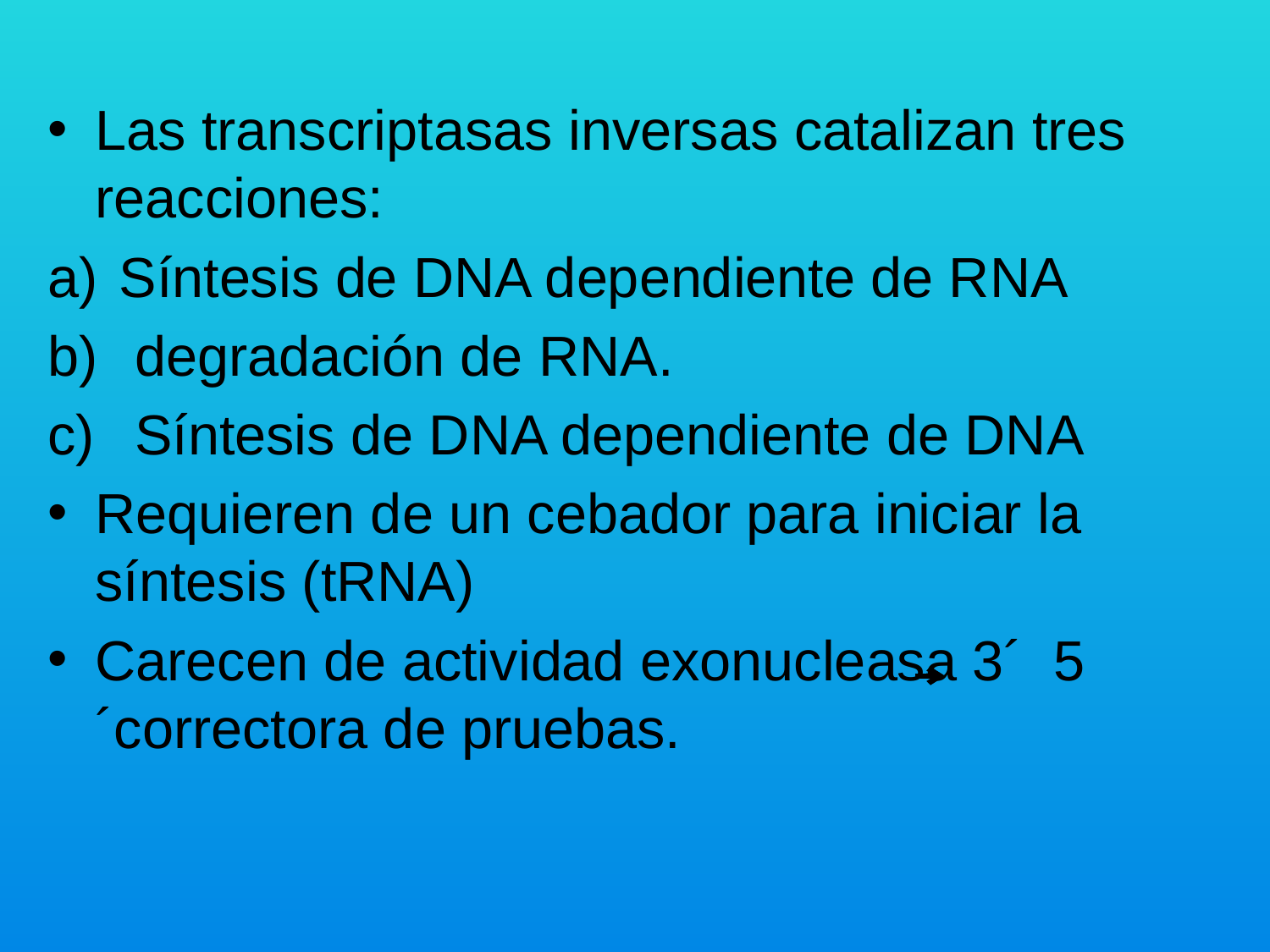

#
Las transcriptasas inversas catalizan tres reacciones:
Síntesis de DNA dependiente de RNA
 degradación de RNA.
 Síntesis de DNA dependiente de DNA
Requieren de un cebador para iniciar la síntesis (tRNA)
Carecen de actividad exonucleasa 3´  5´correctora de pruebas.